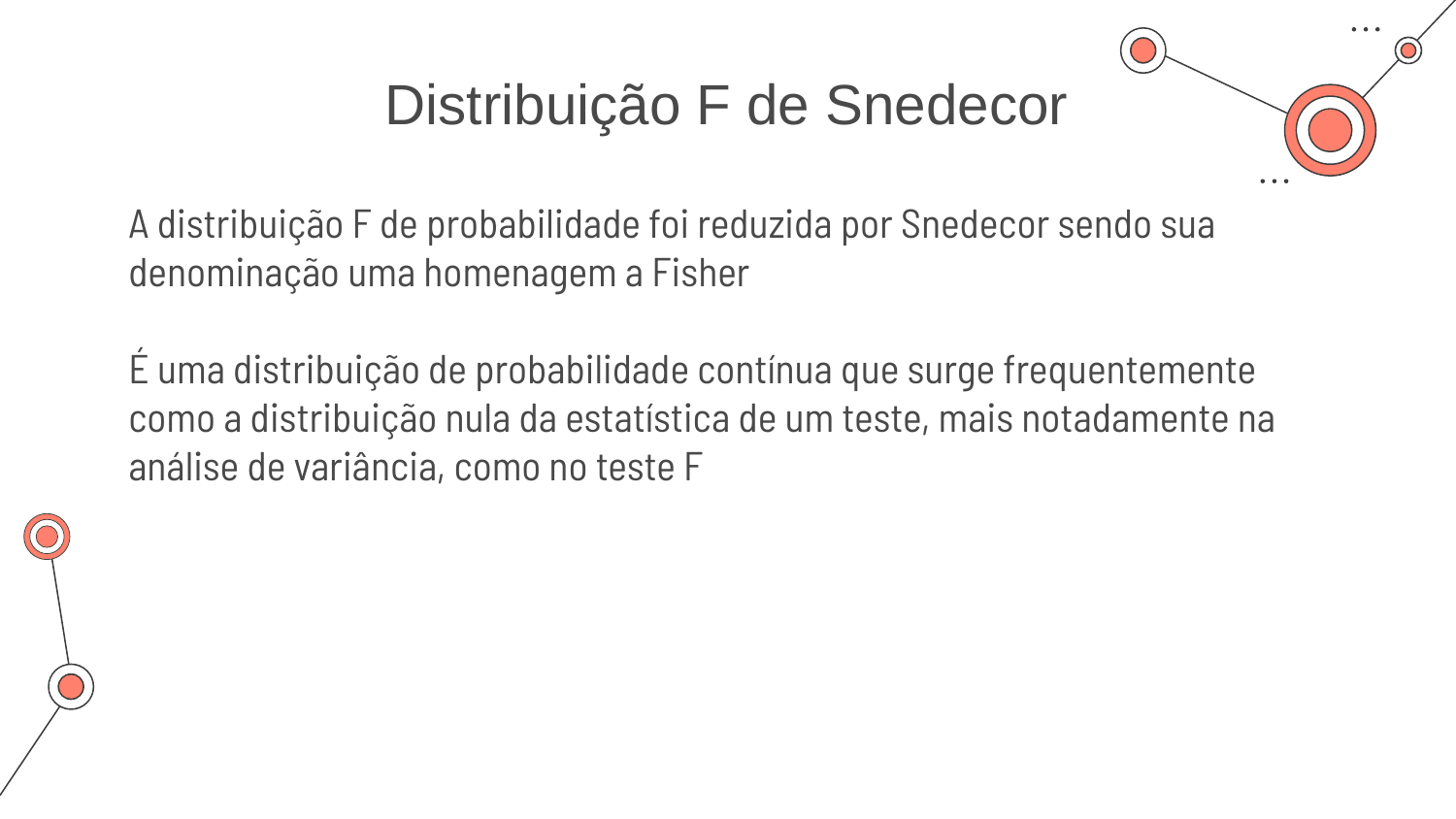

# Distribuição F de Snedecor

A distribuição F de probabilidade foi reduzida por Snedecor sendo sua denominação uma homenagem a Fisher

É uma distribuição de probabilidade contínua que surge frequentemente como a distribuição nula da estatística de um teste, mais notadamente na análise de variância, como no teste F